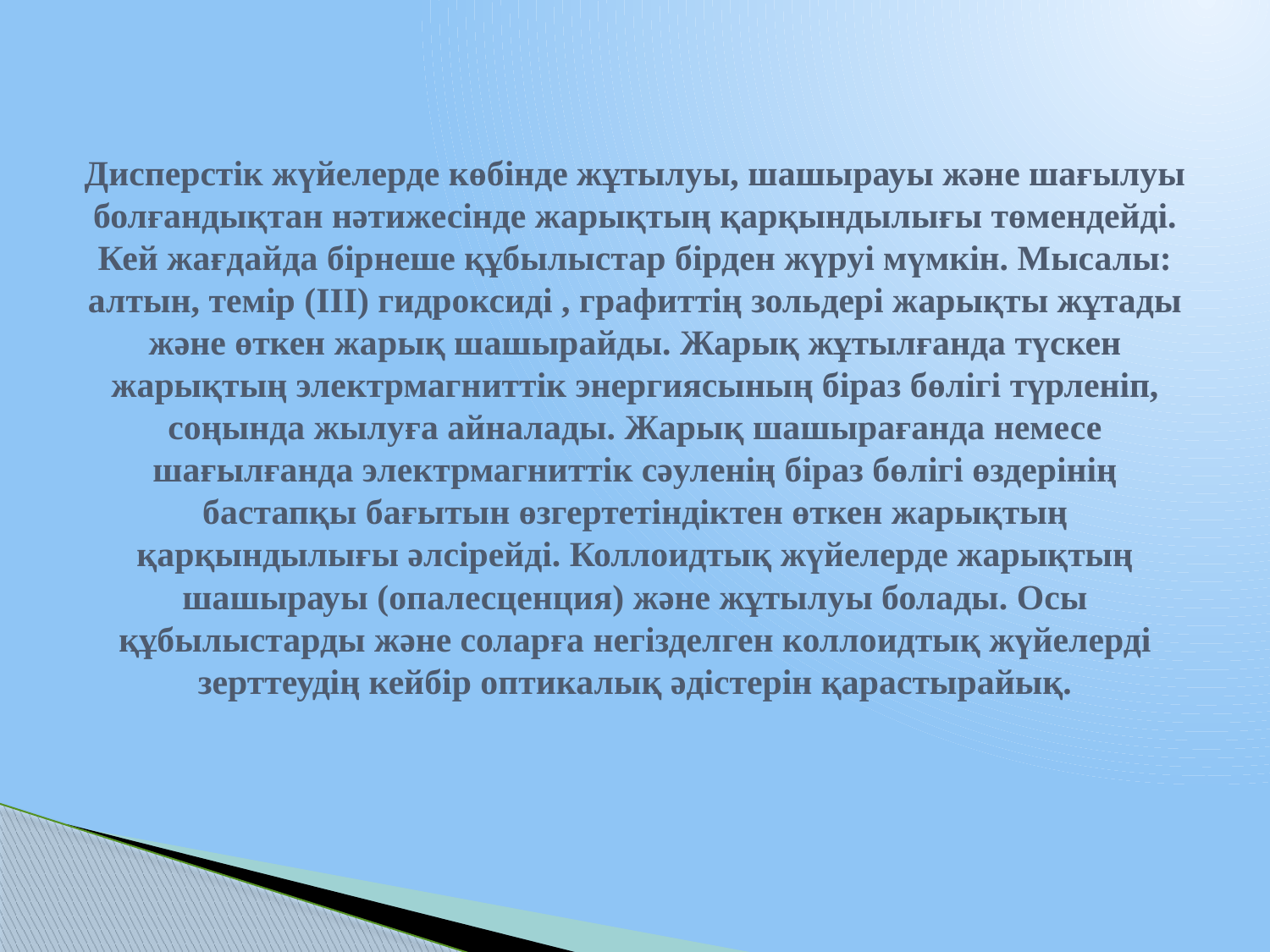

# Дисперстік жүйелерде көбінде жұтылуы, шашырауы және шағылуы болғандықтан нәтижесінде жарықтың қарқындылығы төмендейді. Кей жағдайда бірнеше құбылыстар бірден жүруі мүмкін. Мысалы: алтын, темір (ІІІ) гидроксиді , графиттің зольдері жарықты жұтады және өткен жарық шашырайды. Жарық жұтылғанда түскен жарықтың электрмагниттік энергиясының біраз бөлігі түрленіп, соңында жылуға айналады. Жарық шашырағанда немесе шағылғанда электрмагниттік сәуленің біраз бөлігі өздерінің бастапқы бағытын өзгертетіндіктен өткен жарықтың қарқындылығы әлсірейді. Коллоидтық жүйелерде жарықтың шашырауы (опалесценция) және жұтылуы болады. Осы құбылыстарды және соларға негізделген коллоидтық жүйелерді зерттеудің кейбір оптикалық әдістерін қарастырайық.